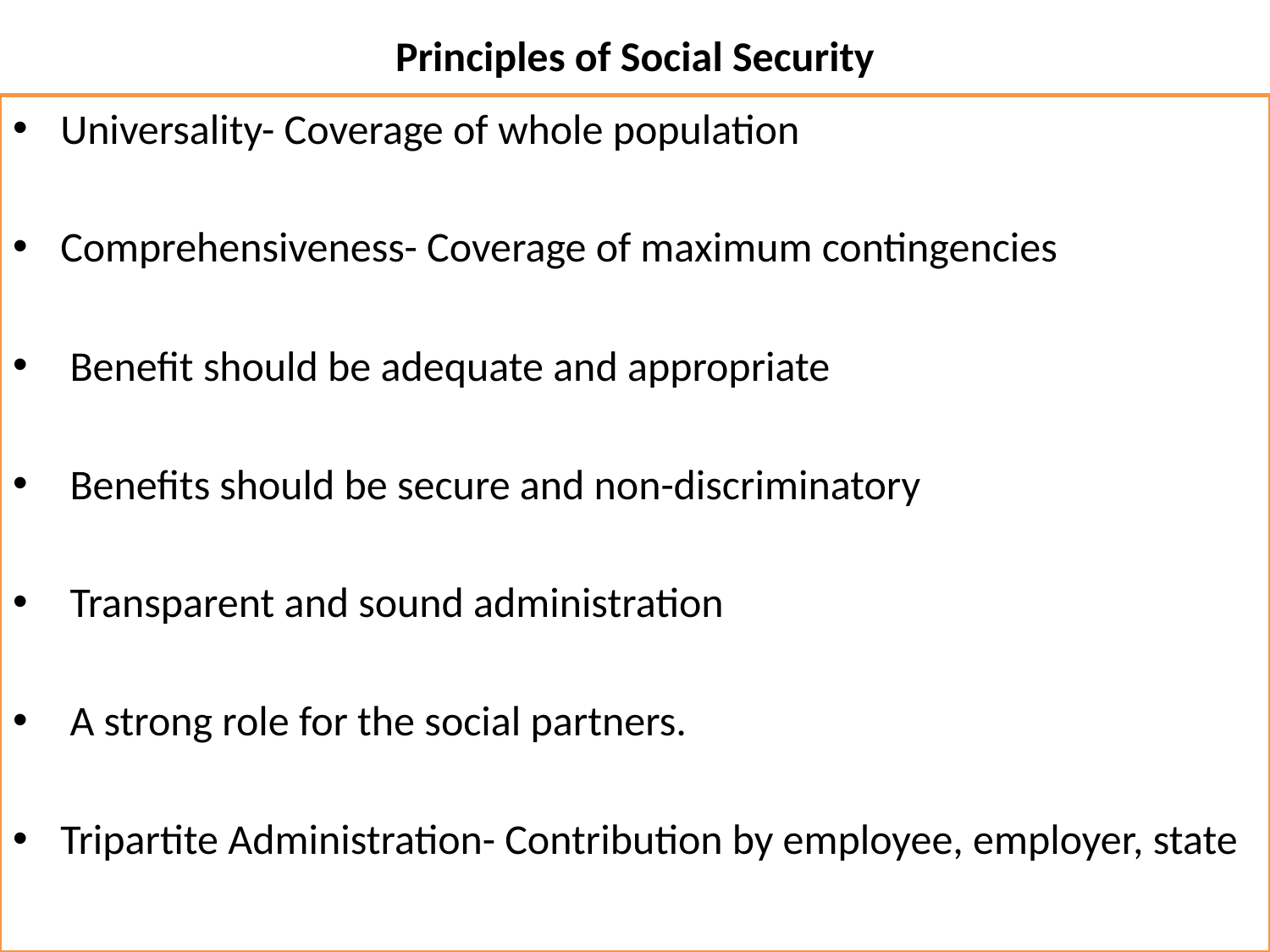

# Principles of Social Security
Universality- Coverage of whole population

Comprehensiveness- Coverage of maximum contingencies

 Benefit should be adequate and appropriate

 Benefits should be secure and non-discriminatory

 Transparent and sound administration

 A strong role for the social partners.

Tripartite Administration- Contribution by employee, employer, state